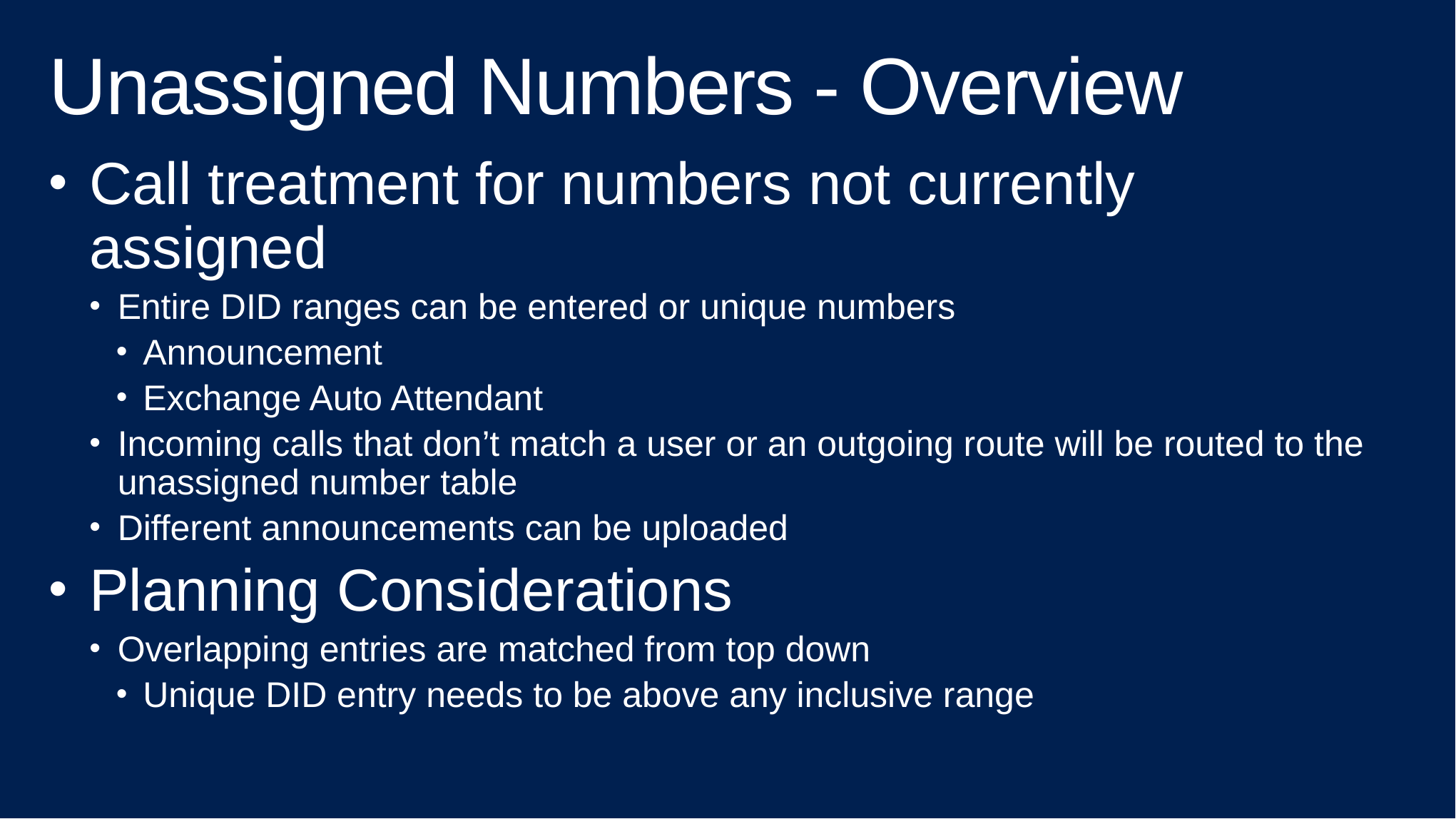

# Unassigned Numbers - Overview
Call treatment for numbers not currently  assigned
Entire DID ranges can be entered or unique numbers
Announcement
Exchange Auto Attendant
Incoming calls that don’t match a user or an outgoing route will be routed to the unassigned number table
Different announcements can be uploaded
Planning Considerations
Overlapping entries are matched from top down
Unique DID entry needs to be above any inclusive range